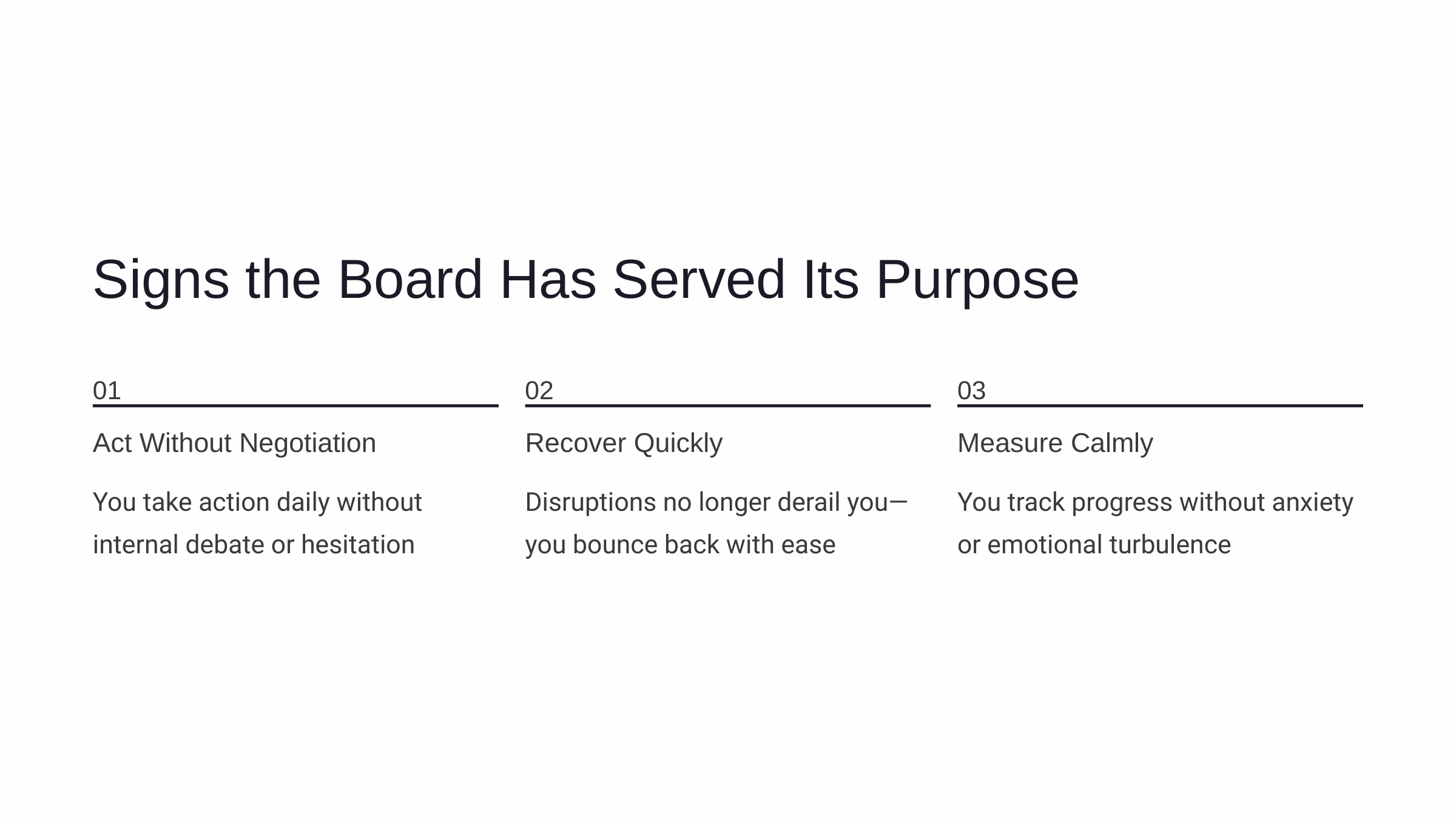

Signs the Board Has Served Its Purpose
01
02
03

Act Without Negotiation
Recover Quickly
Measure Calmly
You take action daily without internal debate or hesitation
Disruptions no longer derail you—you bounce back with ease
You track progress without anxiety or emotional turbulence